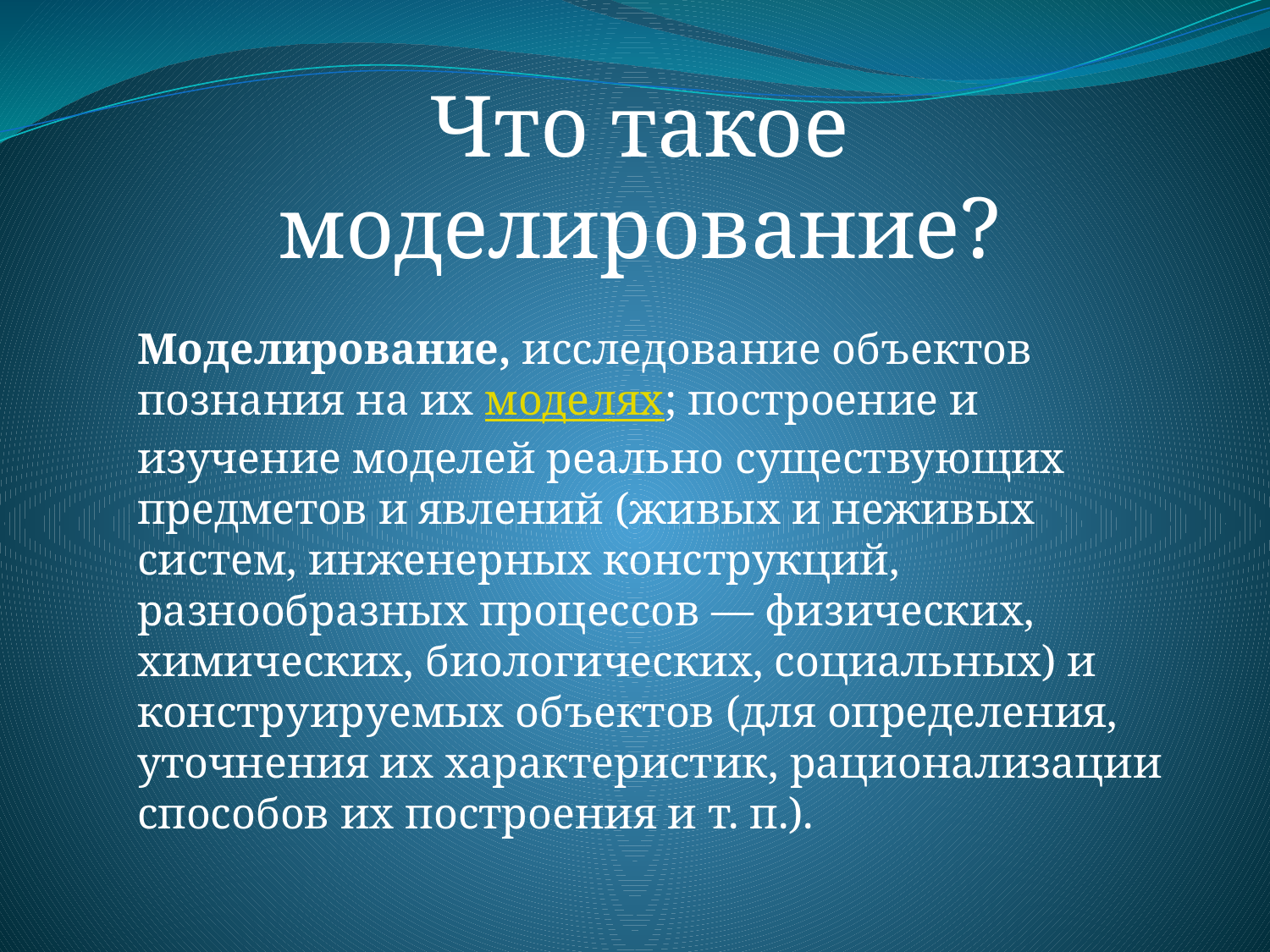

Что такое моделирование?

Моделирование, исследование объектов познания на их моделях; построение и изучение моделей реально существующих предметов и явлений (живых и неживых систем, инженерных конструкций, разнообразных процессов — физических, химических, биологических, социальных) и конструируемых объектов (для определения, уточнения их характеристик, рационализации способов их построения и т. п.).